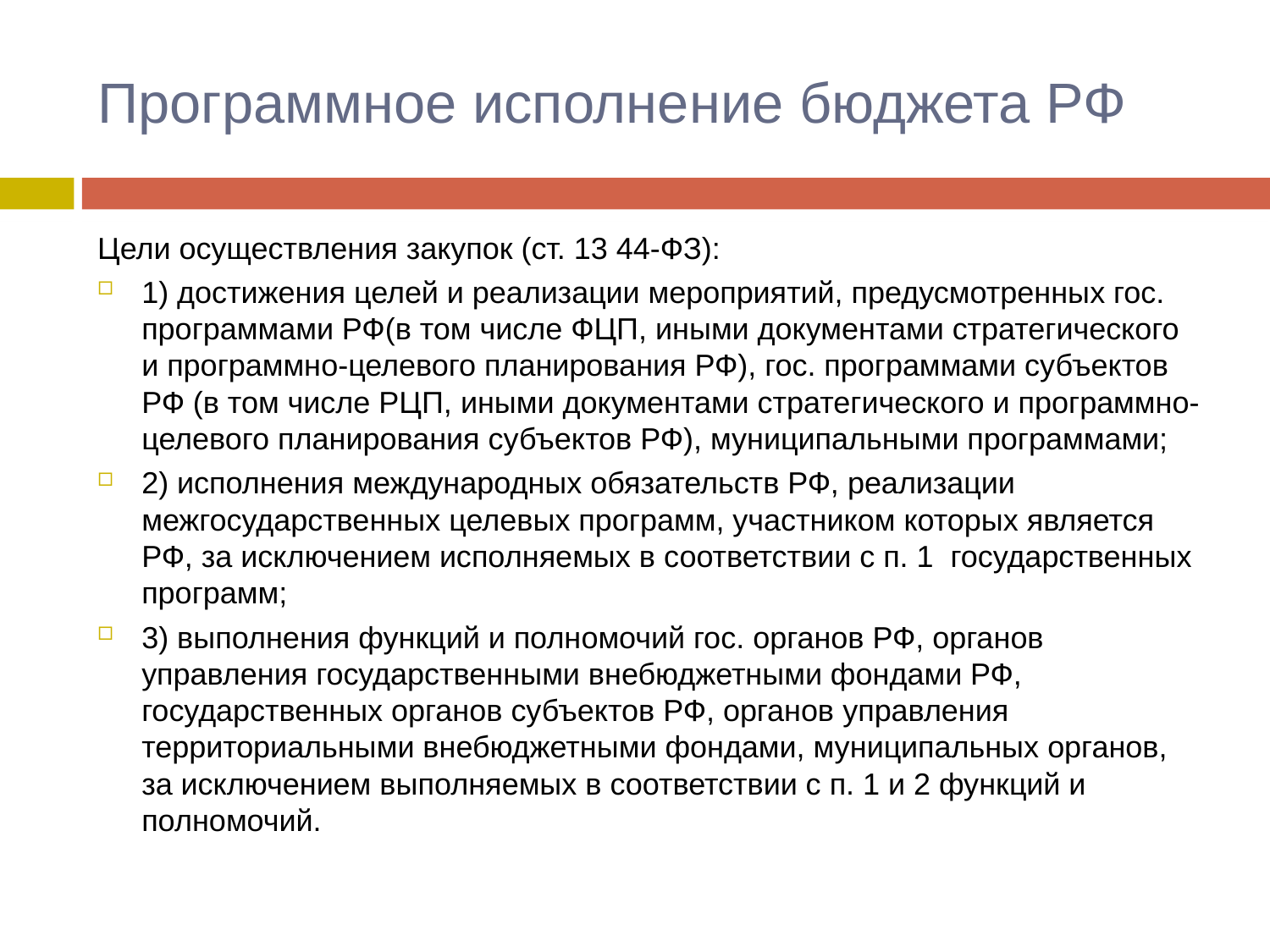

# Программное исполнение бюджета РФ
Цели осуществления закупок (ст. 13 44-ФЗ):
1) достижения целей и реализации мероприятий, предусмотренных гос. программами РФ(в том числе ФЦП, иными документами стратегического и программно-целевого планирования РФ), гос. программами субъектов РФ (в том числе РЦП, иными документами стратегического и программно-целевого планирования субъектов РФ), муниципальными программами;
2) исполнения международных обязательств РФ, реализации межгосударственных целевых программ, участником которых является РФ, за исключением исполняемых в соответствии с п. 1  государственных программ;
3) выполнения функций и полномочий гос. органов РФ, органов управления государственными внебюджетными фондами РФ, государственных органов субъектов РФ, органов управления территориальными внебюджетными фондами, муниципальных органов, за исключением выполняемых в соответствии с п. 1 и 2 функций и полномочий.